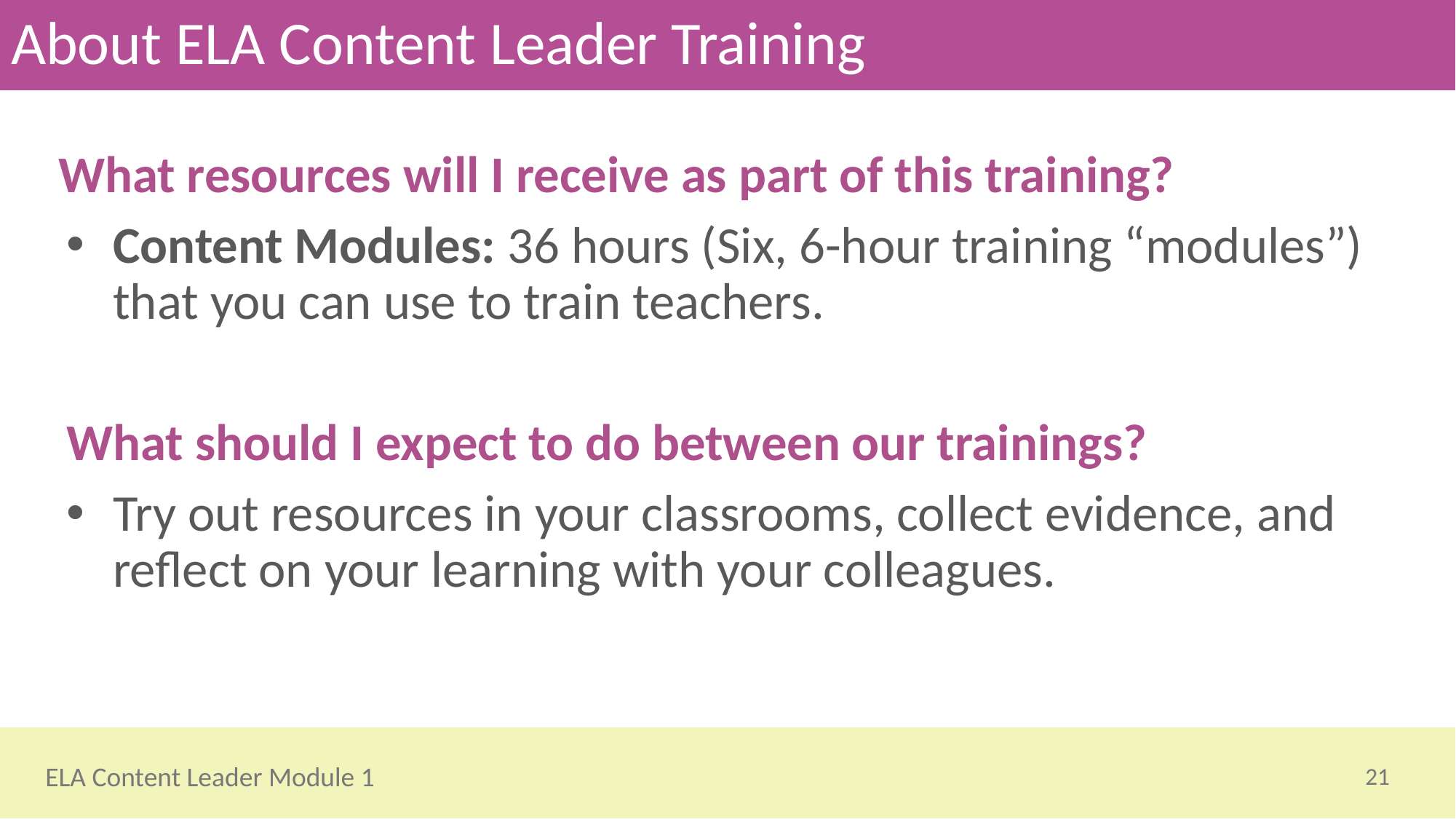

# About ELA Content Leader Training
What resources will I receive as part of this training?
Content Modules: 36 hours (Six, 6-hour training “modules”) that you can use to train teachers.

What should I expect to do between our trainings?
Try out resources in your classrooms, collect evidence, and reflect on your learning with your colleagues.

21